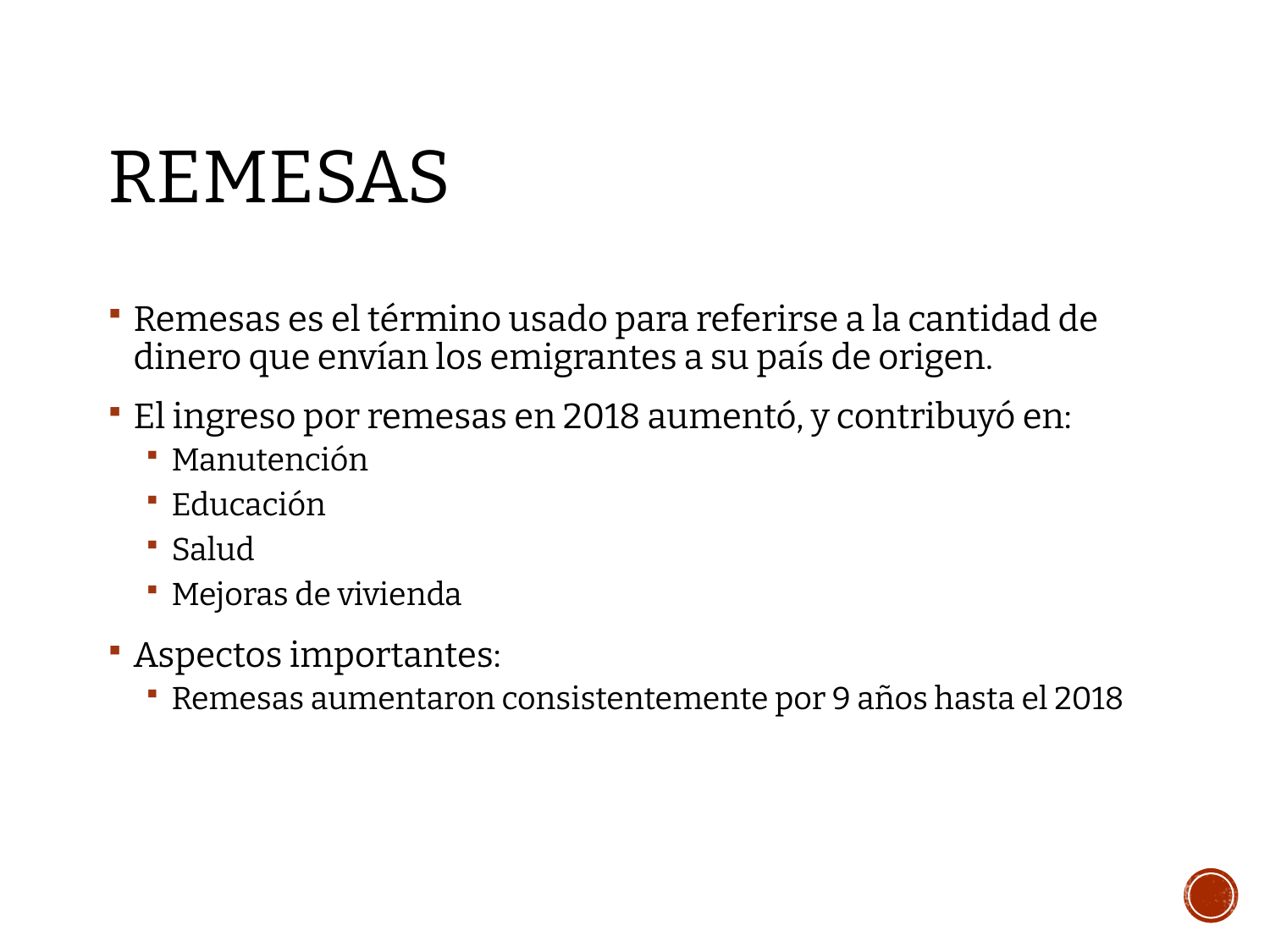

# remesas
Remesas es el término usado para referirse a la cantidad de dinero que envían los emigrantes a su país de origen.
El ingreso por remesas en 2018 aumentó, y contribuyó en:
Manutención
Educación
Salud
Mejoras de vivienda
Aspectos importantes:
Remesas aumentaron consistentemente por 9 años hasta el 2018